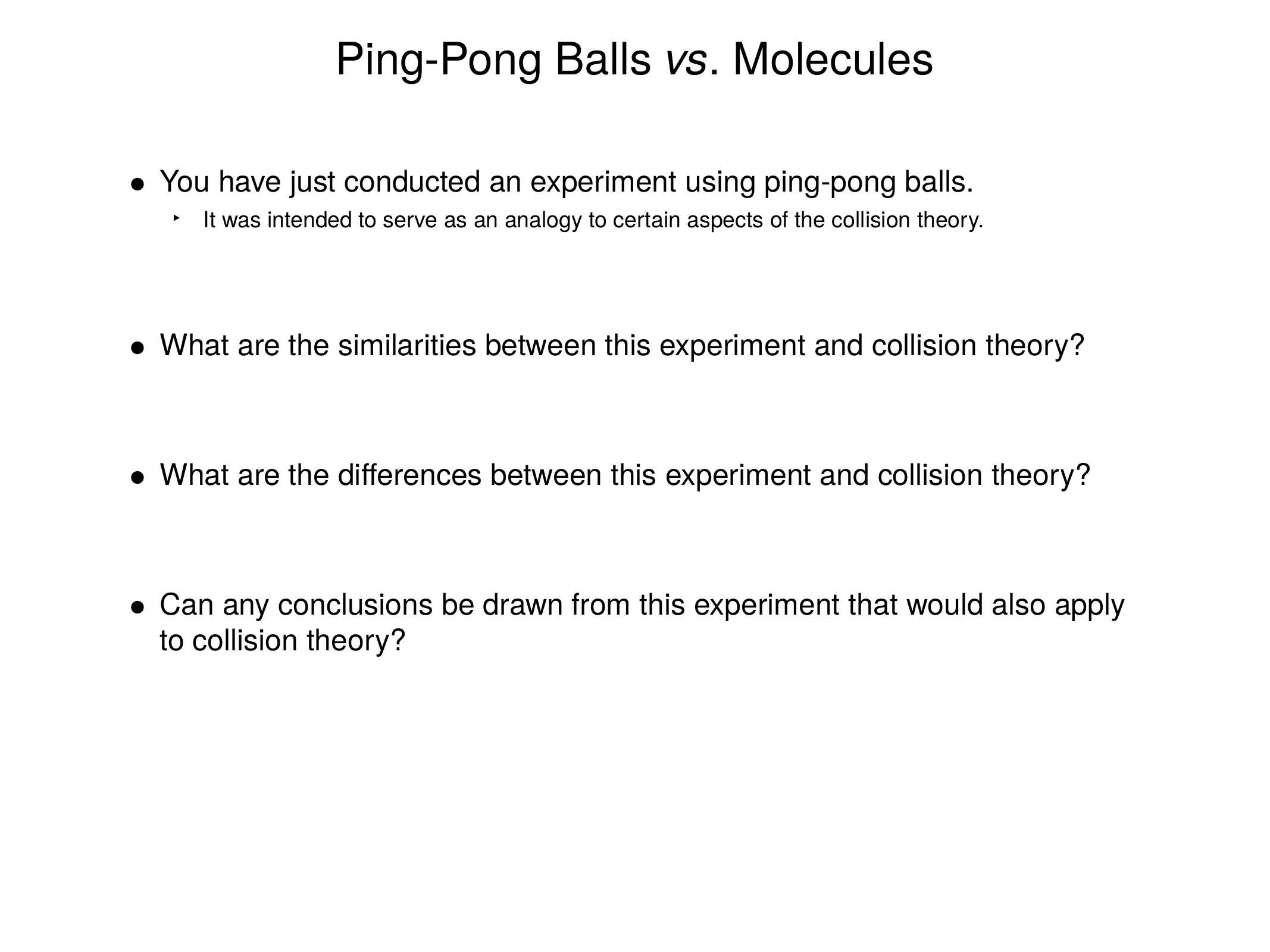

# Ping-Pong Balls vs. Molecules
You have just conducted an experiment using ping-pong balls.
It was intended to serve as an analogy to certain aspects of the collision theory.

What are the similarities between this experiment and collision theory?

What are the differences between this experiment and collision theory?

Can any conclusions be drawn from this experiment that would also apply to collision theory?